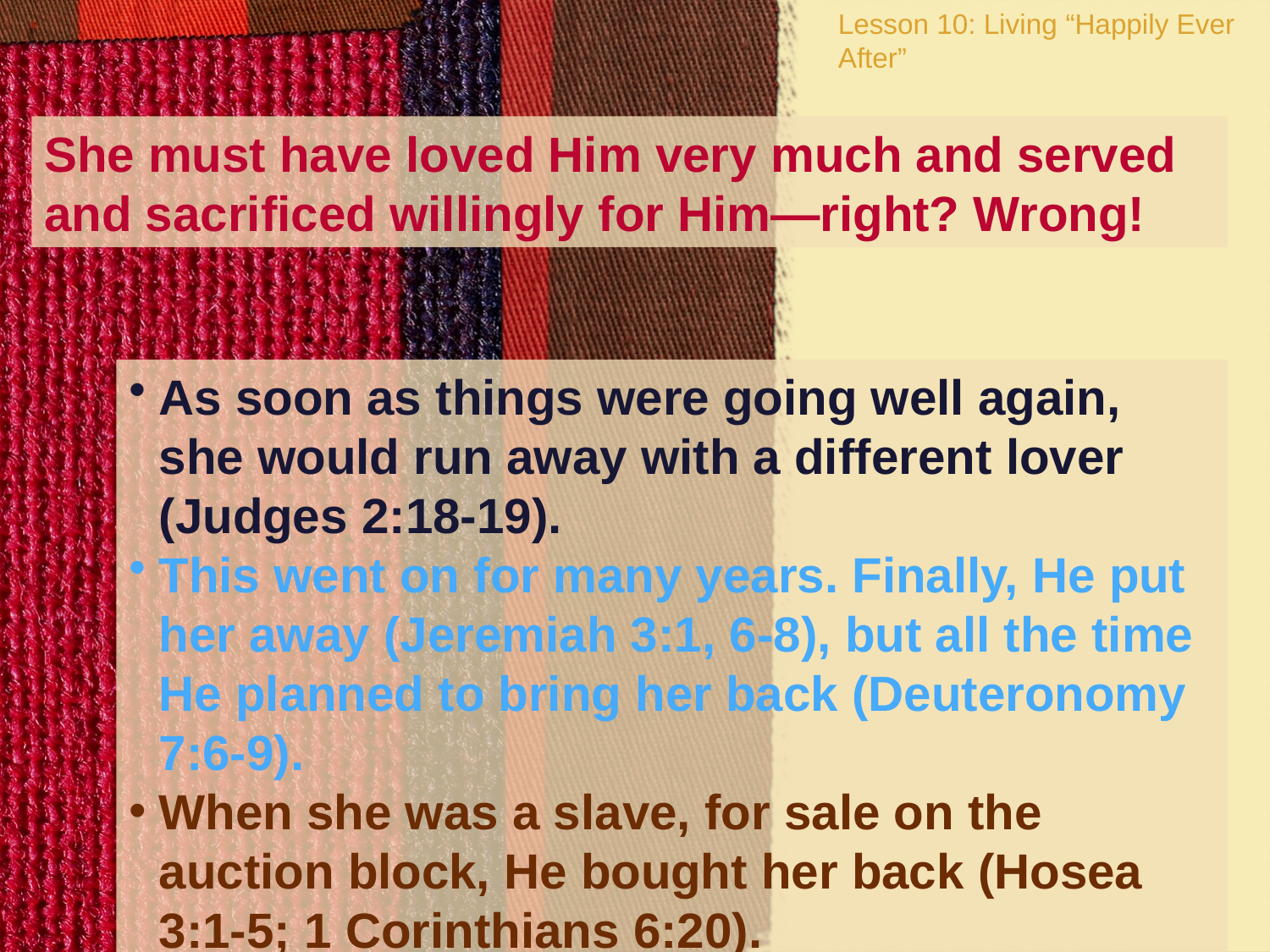

Lesson 10: Living “Happily Ever After”
She must have loved Him very much and served and sacrificed willingly for Him—right? Wrong!
As soon as things were going well again, she would run away with a different lover (Judges 2:18-19).
This went on for many years. Finally, He put her away (Jeremiah 3:1, 6-8), but all the time He planned to bring her back (Deuteronomy 7:6-9).
When she was a slave, for sale on the auction block, He bought her back (Hosea 3:1-5; 1 Corinthians 6:20).